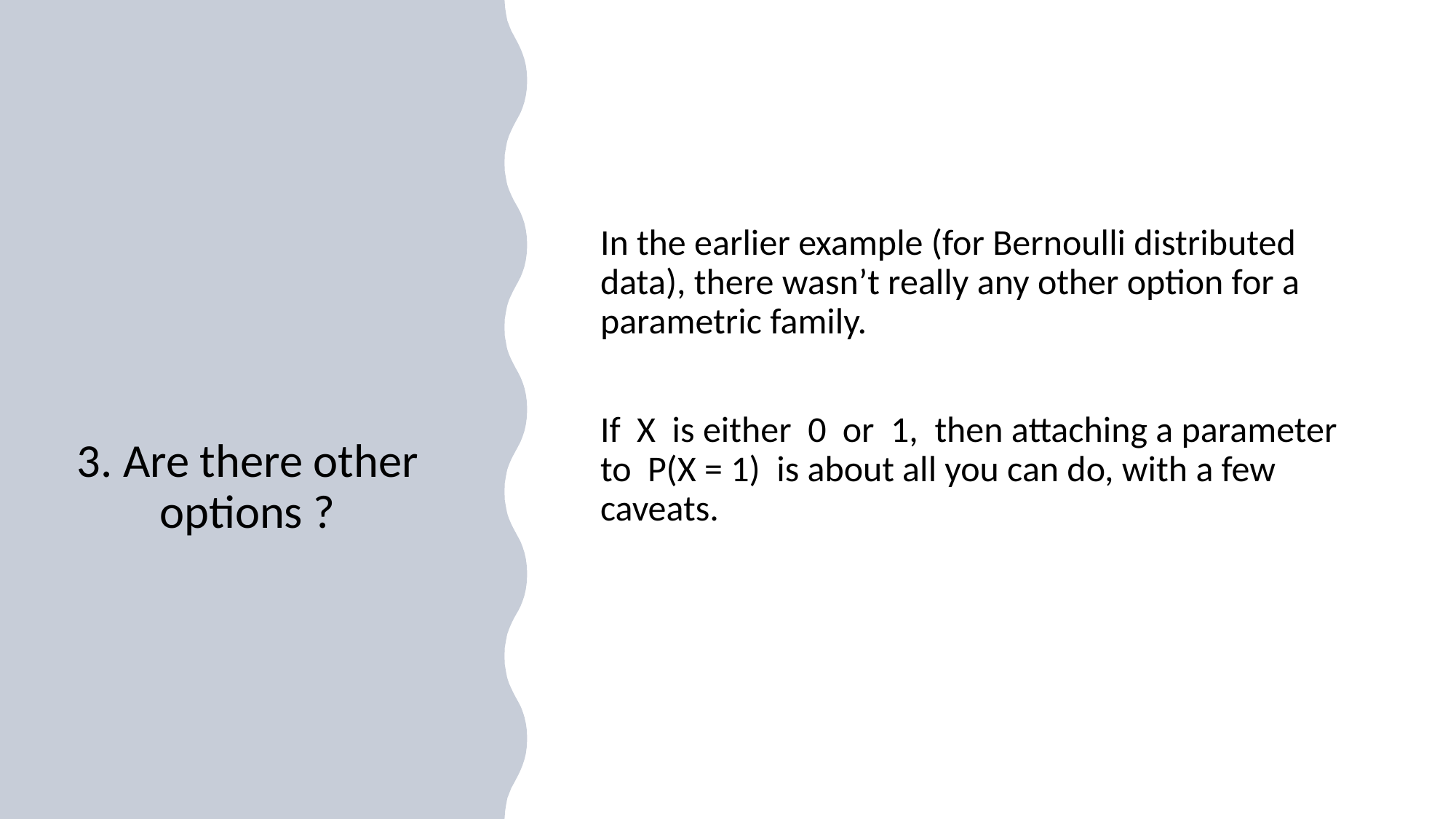

# 3. Are there other options ?
In the earlier example (for Bernoulli distributed data), there wasn’t really any other option for a parametric family.

If  X  is either  0  or  1,  then attaching a parameter to  P(X = 1)  is about all you can do, with a few caveats.